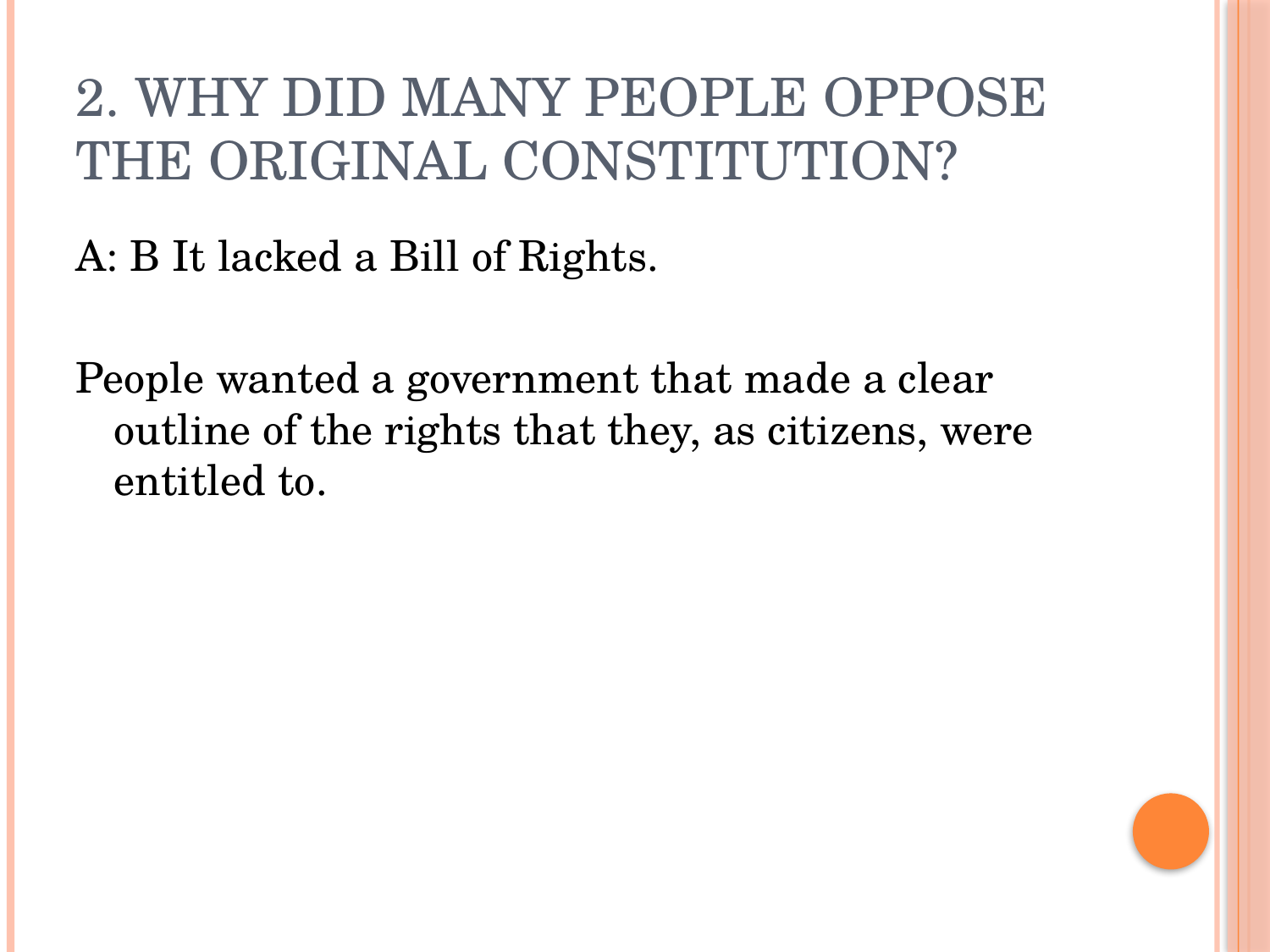

# 2. Why did many people oppose the original constitution?
A: B It lacked a Bill of Rights.

People wanted a government that made a clear outline of the rights that they, as citizens, were entitled to.